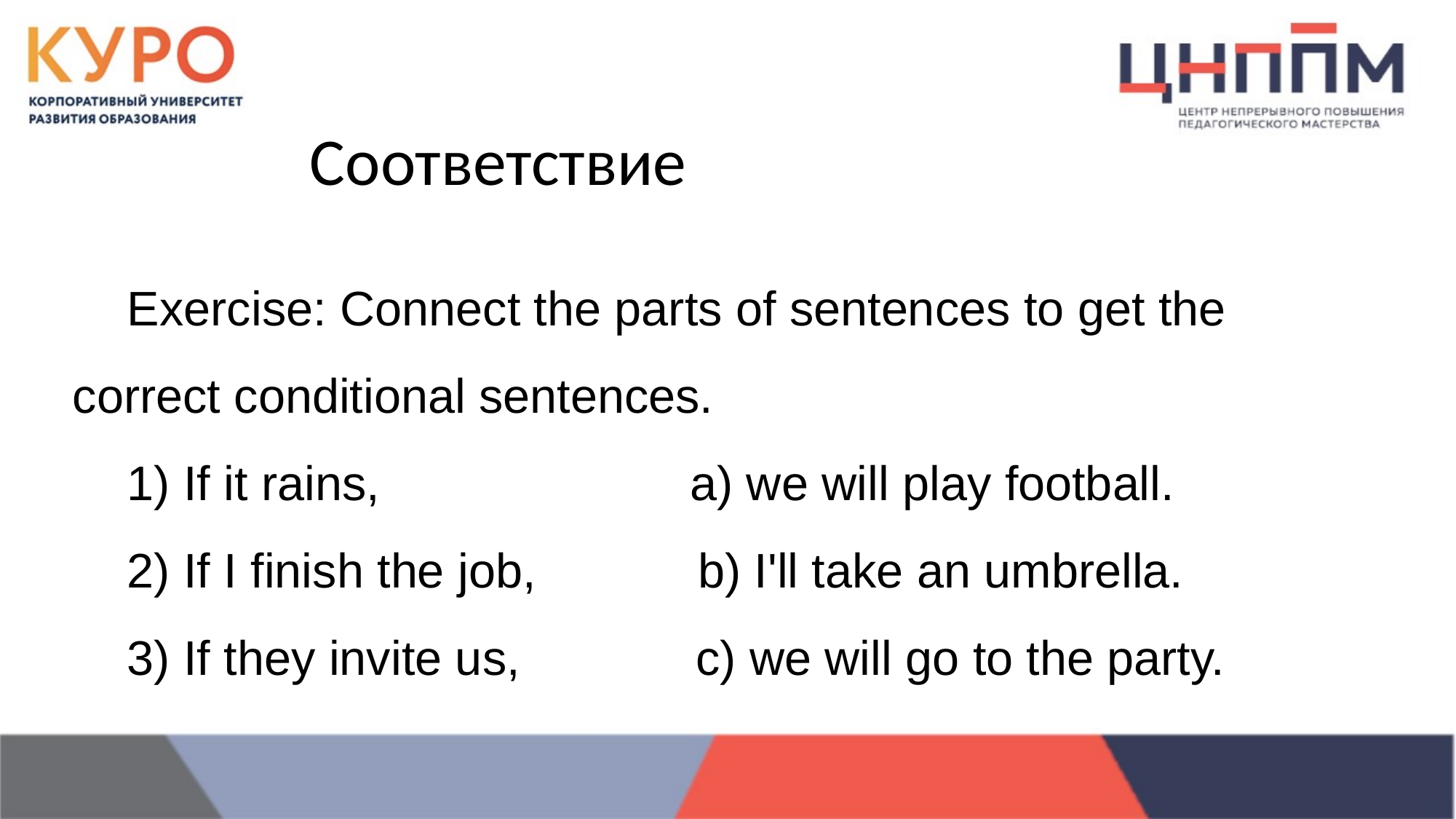

# Соответствие
Exercise: Connect the parts of sentences to get the correct conditional sentences.
1) If it rains,                       a) we will play football.
2) If I finish the job,            b) I'll take an umbrella.
3) If they invite us,             c) we will go to the party.